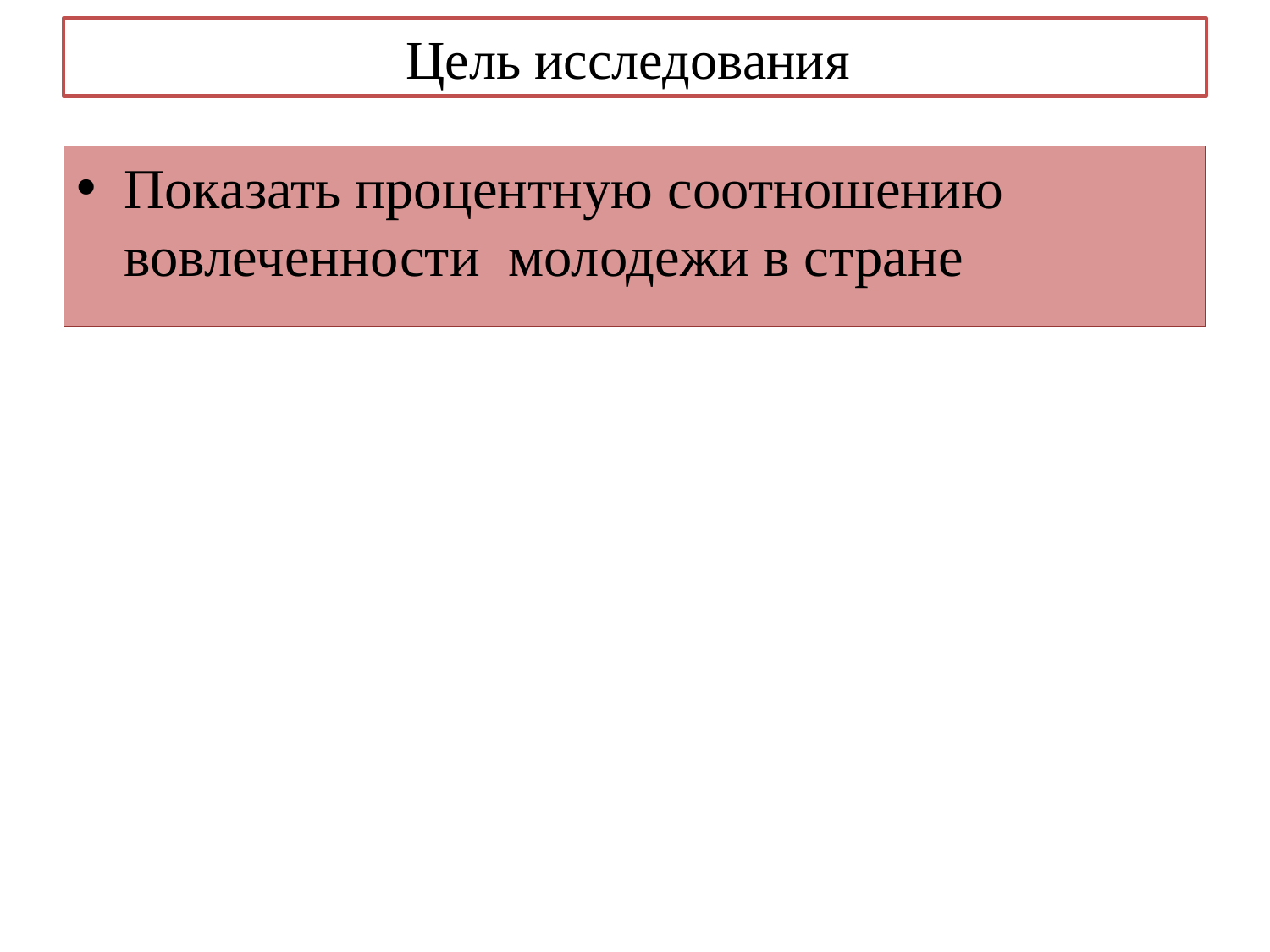

# Цель исследования
Показать процентную соотношению вовлеченности  молодежи в стране